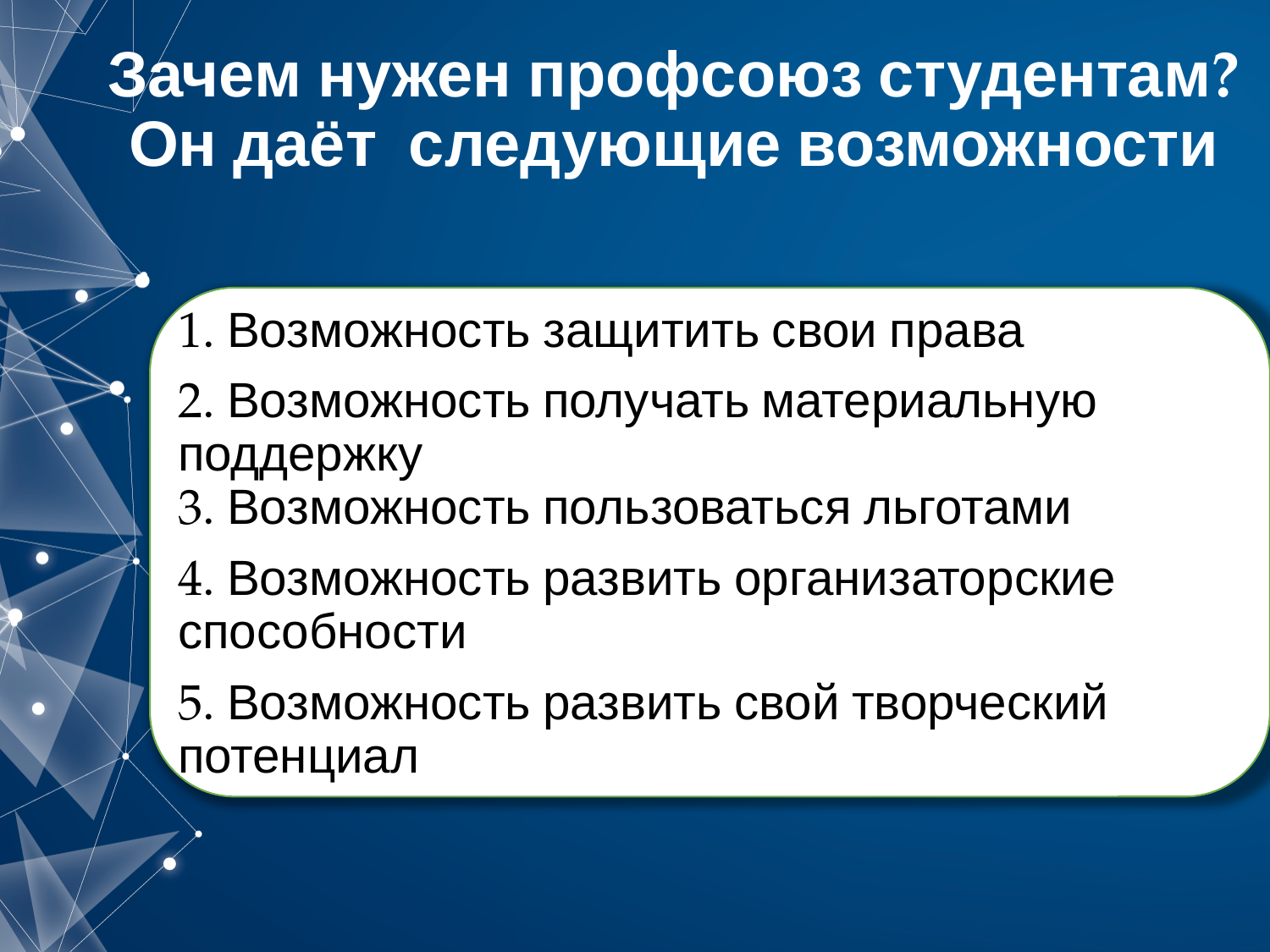

# Зачем нужен профсоюз студентам? Он даёт  следующие возможности

1. Возможность защитить свои права
2. Возможность получать материальную поддержку
3. Возможность пользоваться льготами
4. Возможность развить организаторские способности
5. Возможность развить свой творческий потенциал